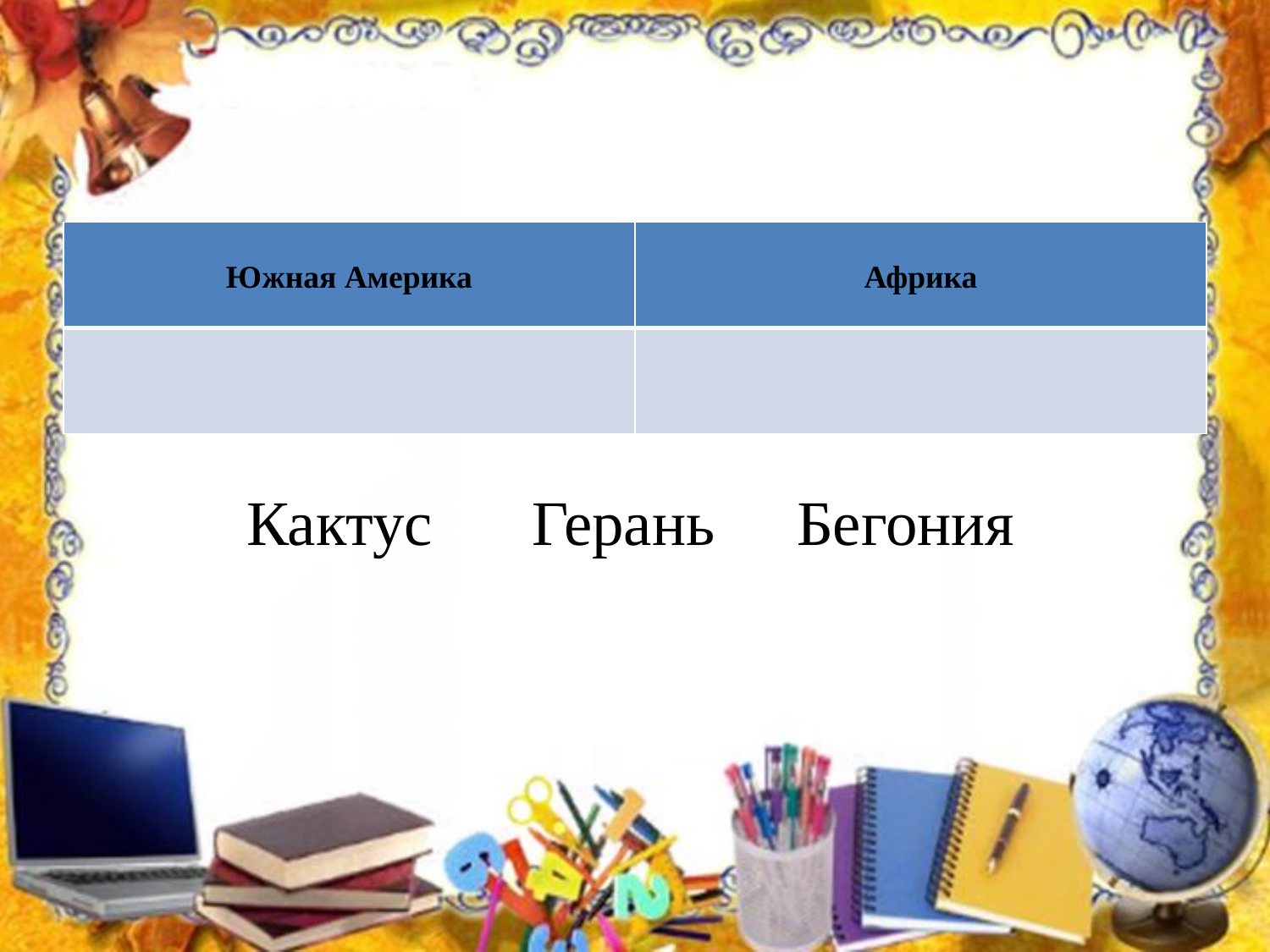

#
| Южная Америка | Африка |
| --- | --- |
|  |  |
Кактус
Герань
Бегония